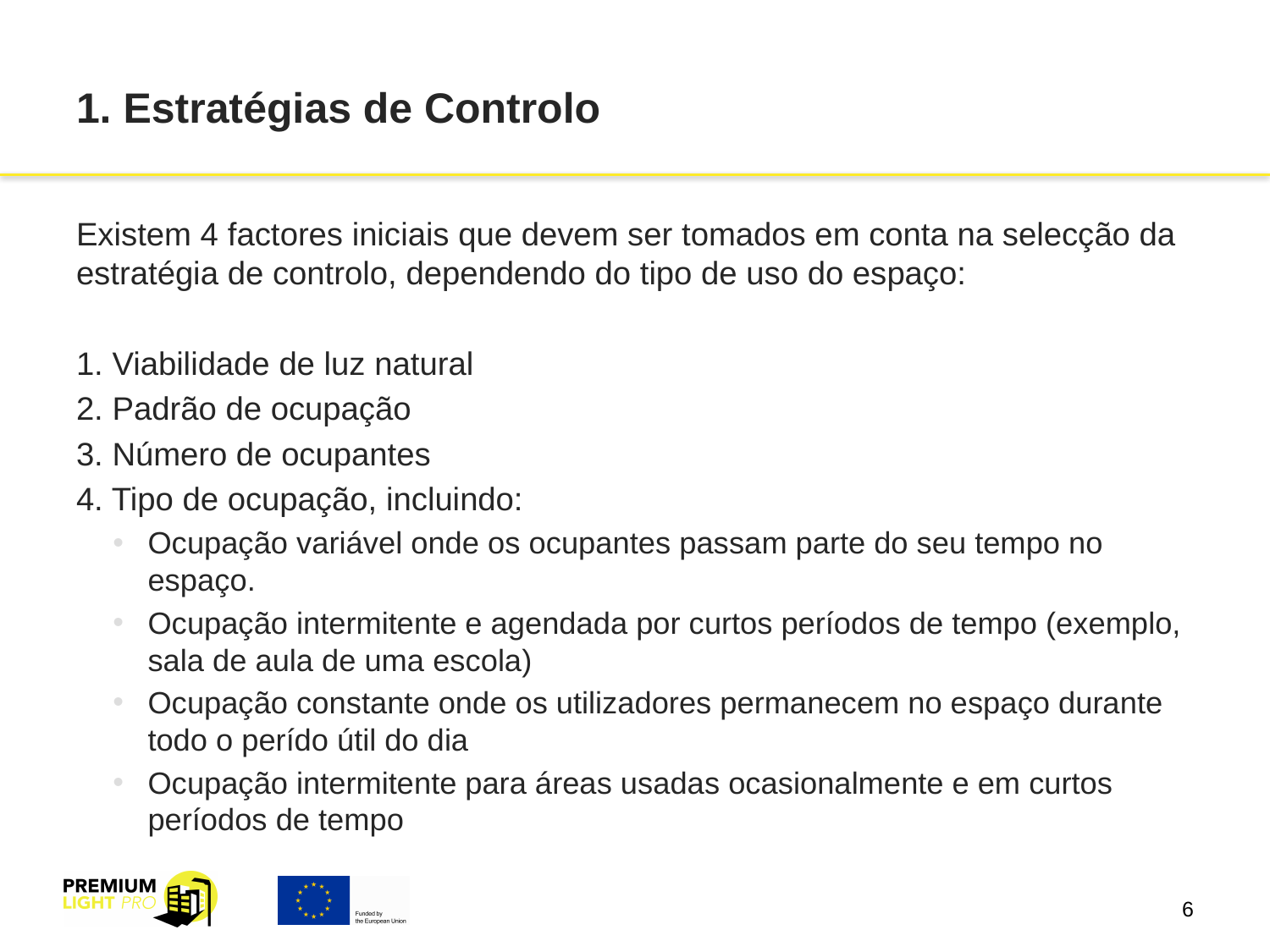

# 1. Estratégias de Controlo
Existem 4 factores iniciais que devem ser tomados em conta na selecção da estratégia de controlo, dependendo do tipo de uso do espaço:

1. Viabilidade de luz natural
2. Padrão de ocupação
3. Número de ocupantes
4. Tipo de ocupação, incluindo:
Ocupação variável onde os ocupantes passam parte do seu tempo no espaço.
Ocupação intermitente e agendada por curtos períodos de tempo (exemplo, sala de aula de uma escola)
Ocupação constante onde os utilizadores permanecem no espaço durante todo o perído útil do dia
Ocupação intermitente para áreas usadas ocasionalmente e em curtos períodos de tempo